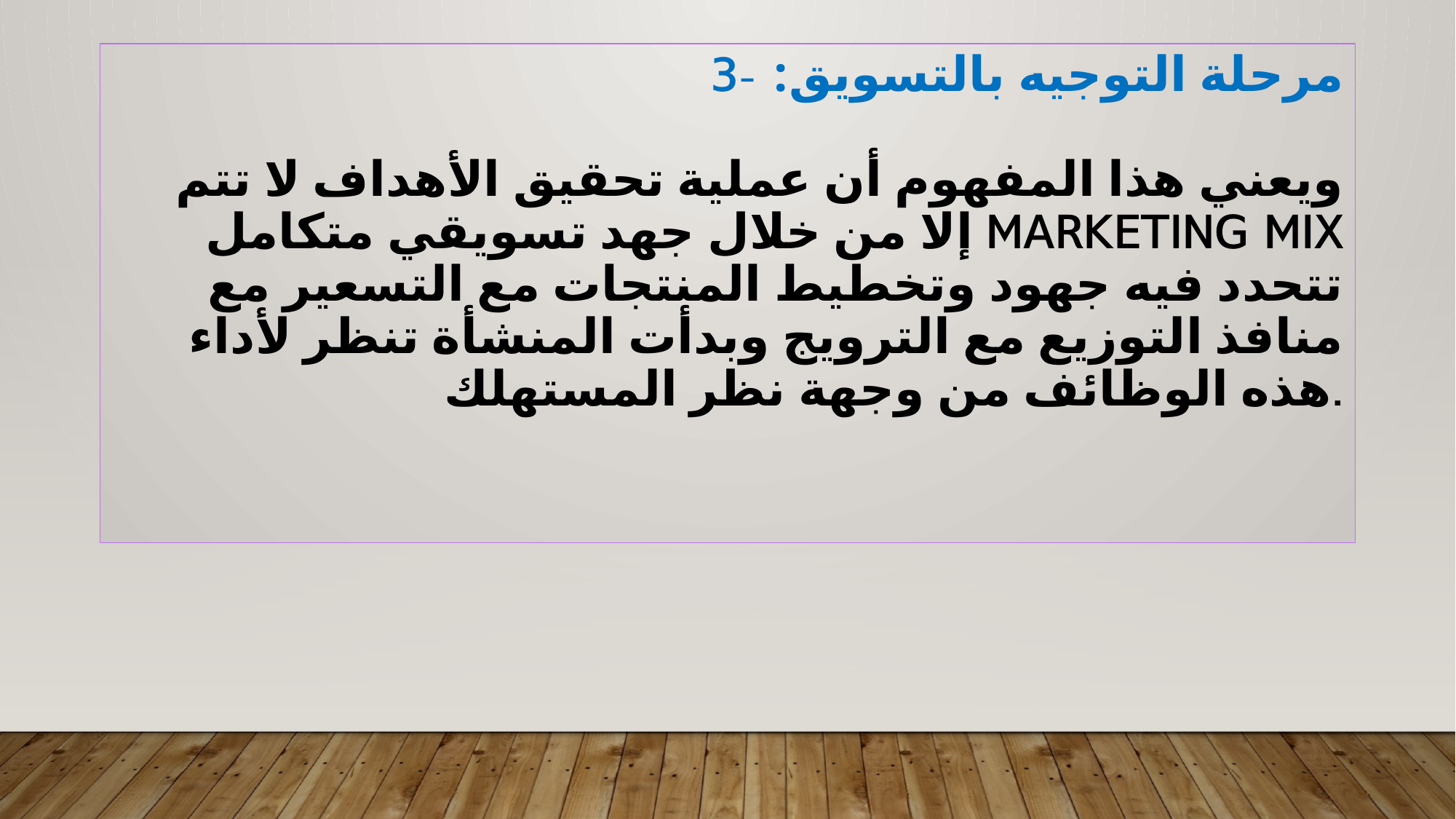

# 3- مرحلة التوجيه بالتسويق: ويعني هذا المفهوم أن عملية تحقيق الأهداف لا تتم إلا من خلال جهد تسويقي متكامل Marketing Mix تتحدد فيه جهود وتخطيط المنتجات مع التسعير مع منافذ التوزيع مع الترويج وبدأت المنشأة تنظر لأداء هذه الوظائف من وجهة نظر المستهلك.